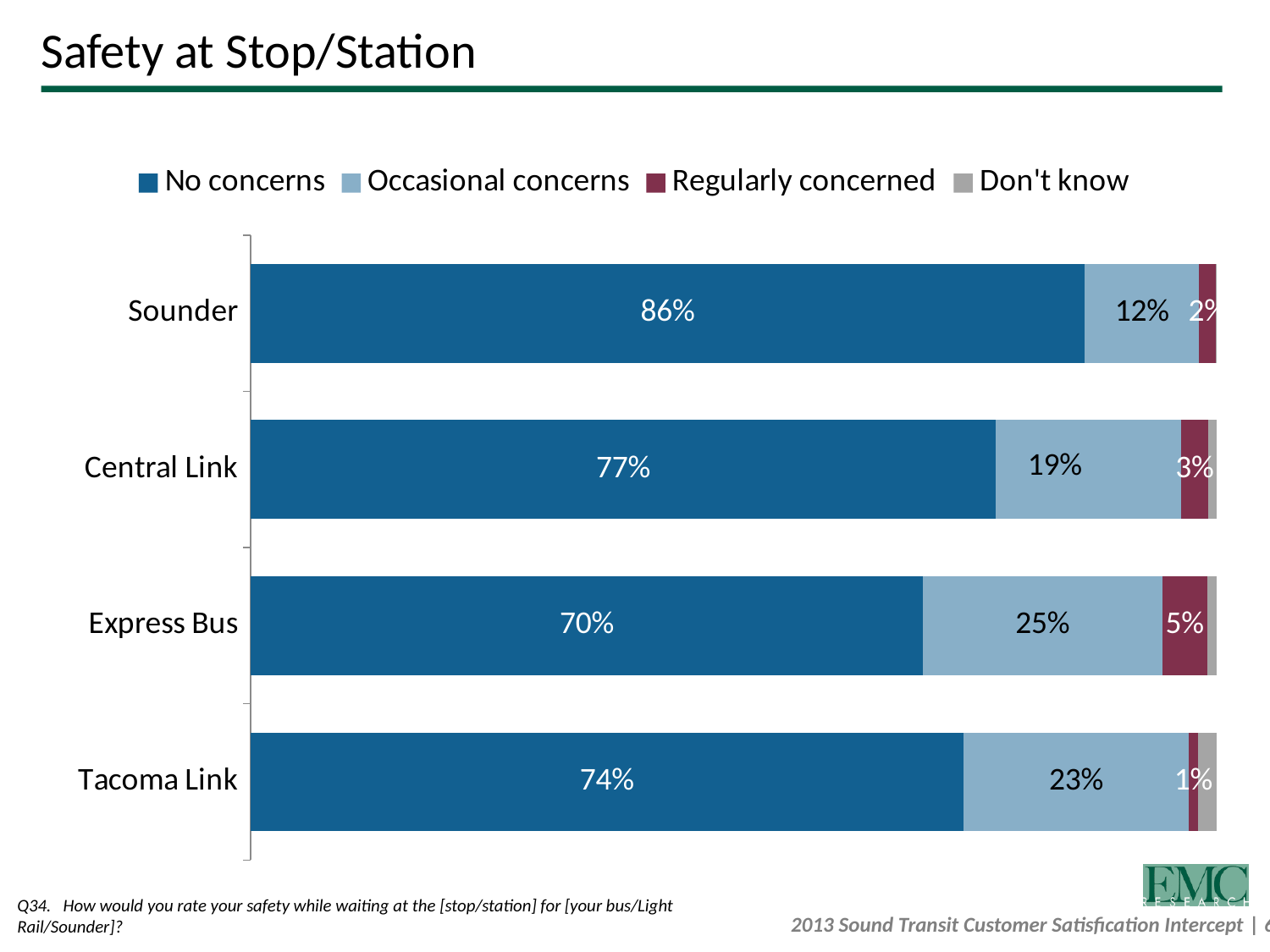

# Safety at Stop/Station

### Chart

| Category | No concerns | Occasional concerns | Regularly concerned | Don't know |
|---|---|---|---|---|
| Sounder | 0.8635121692535473 | 0.11798042830086537 | 0.017565921566228618 | 0.0009414808793625851 |
| Central Link | 0.7713439386762532 | 0.19144795582870344 | 0.028175428423480402 | 0.009032677071563612 |
| Express Bus | 0.6958849444411102 | 0.24731868959046782 | 0.04693976140887028 | 0.009856604559551497 |
| Tacoma Link | 0.7378640776699039 | 0.2330097087378643 | 0.00970873786407768 | 0.01941747572815536 |
Q34.   How would you rate your safety while waiting at the [stop/station] for [your bus/Light Rail/Sounder]?